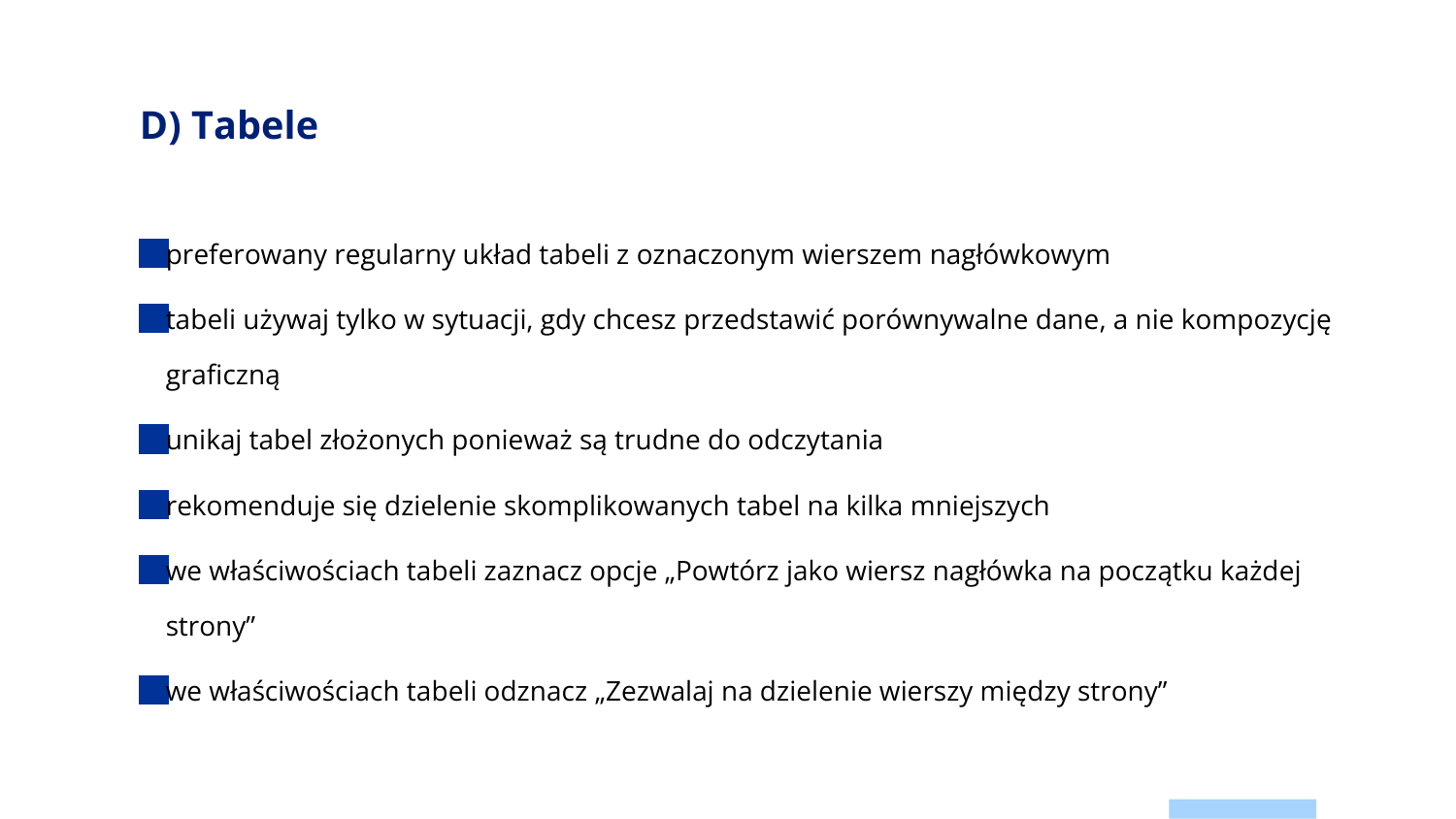

# D) Tabele
preferowany regularny układ tabeli z oznaczonym wierszem nagłówkowym
tabeli używaj tylko w sytuacji, gdy chcesz przedstawić porównywalne dane, a nie kompozycję graficzną
unikaj tabel złożonych ponieważ są trudne do odczytania
rekomenduje się dzielenie skomplikowanych tabel na kilka mniejszych
we właściwościach tabeli zaznacz opcje „Powtórz jako wiersz nagłówka na początku każdej strony”
we właściwościach tabeli odznacz „Zezwalaj na dzielenie wierszy między strony”

15